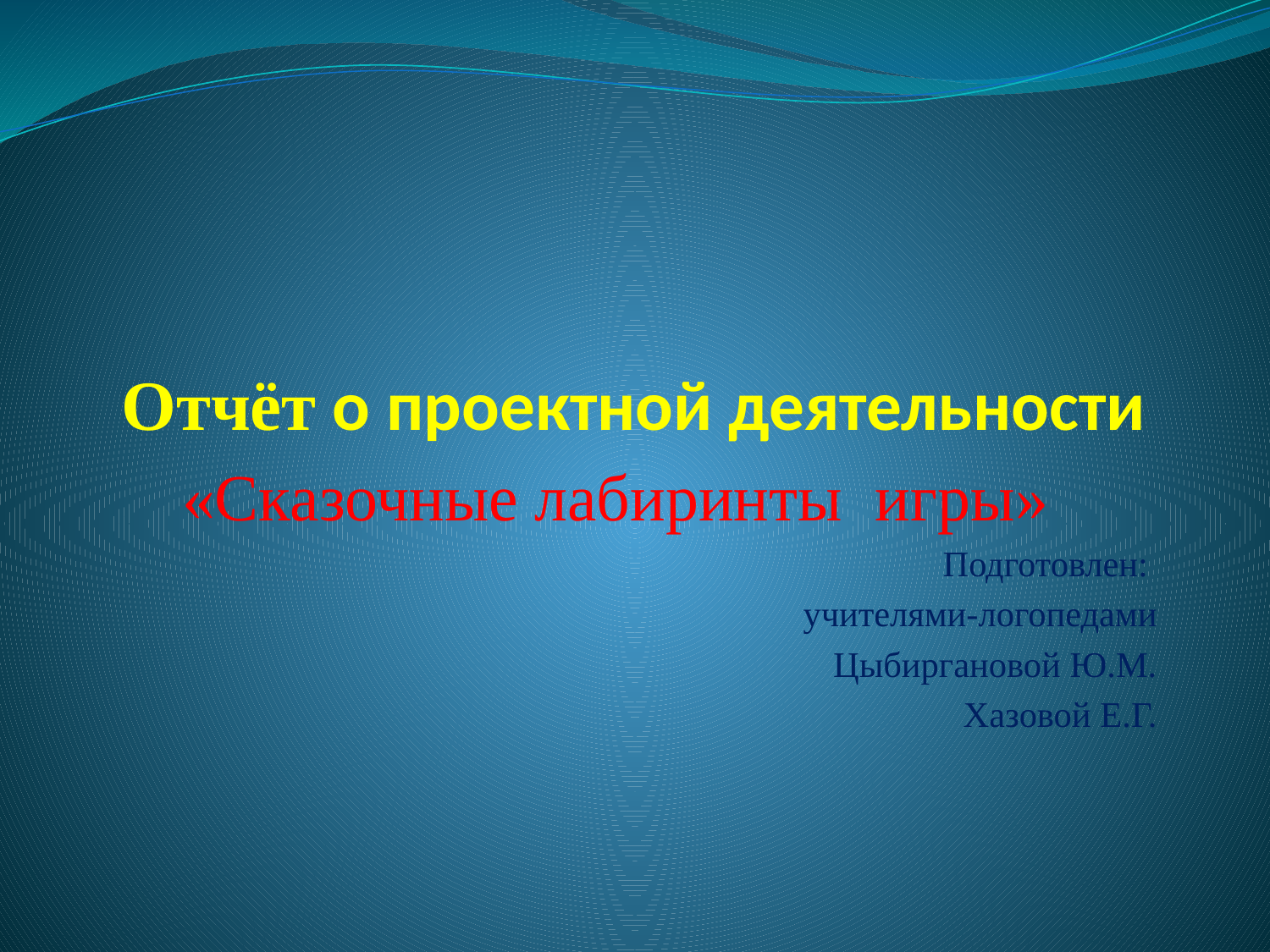

# Отчёт о проектной деятельности
«Сказочные лабиринты  игры»
Подготовлен:
учителями-логопедами
Цыбиргановой Ю.М.
Хазовой Е.Г.